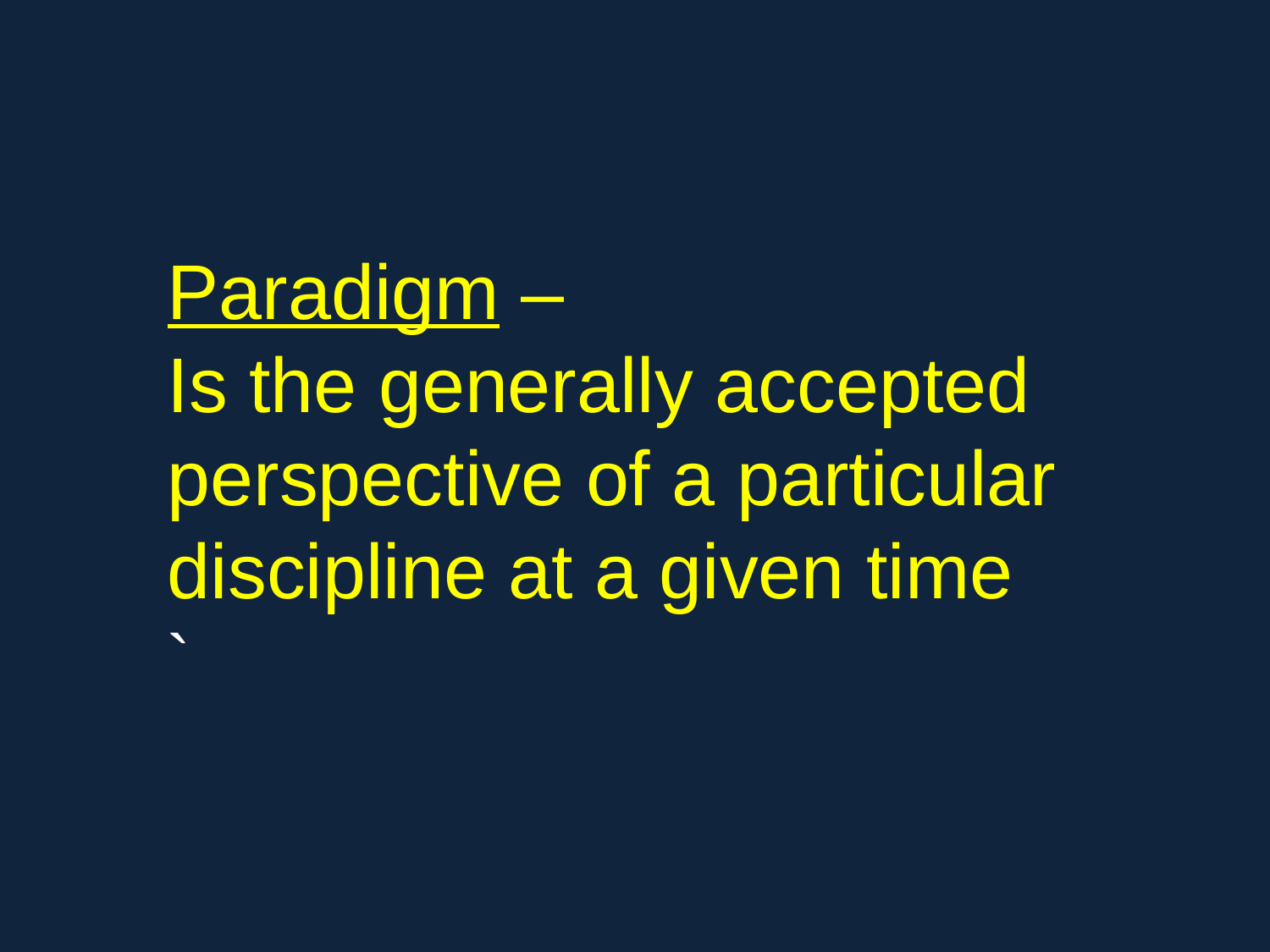

#

Paradigm –
Is the generally accepted perspective of a particular discipline at a given time
`